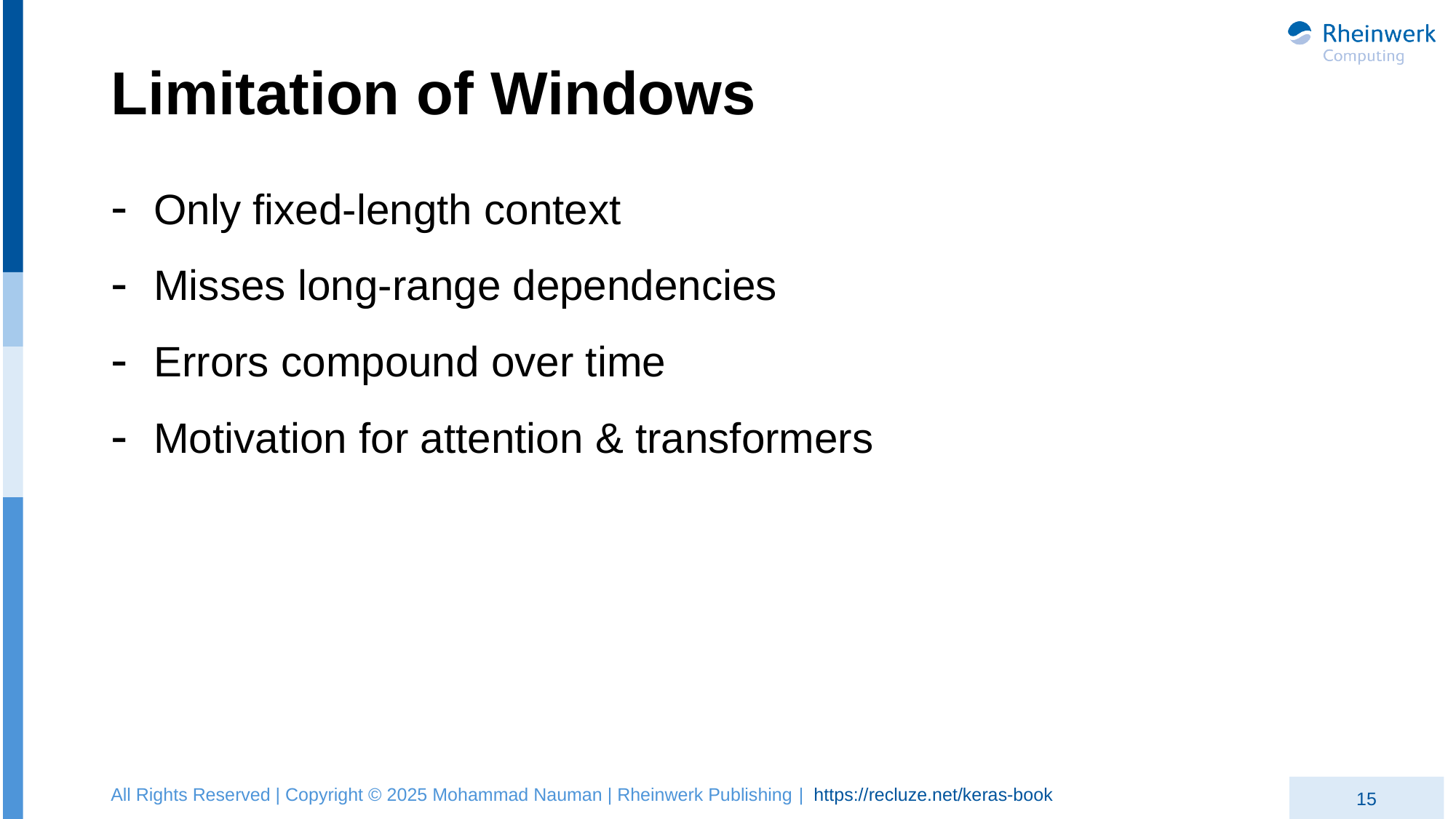

# Limitation of Windows
Only fixed-length context
Misses long-range dependencies
Errors compound over time
Motivation for attention & transformers